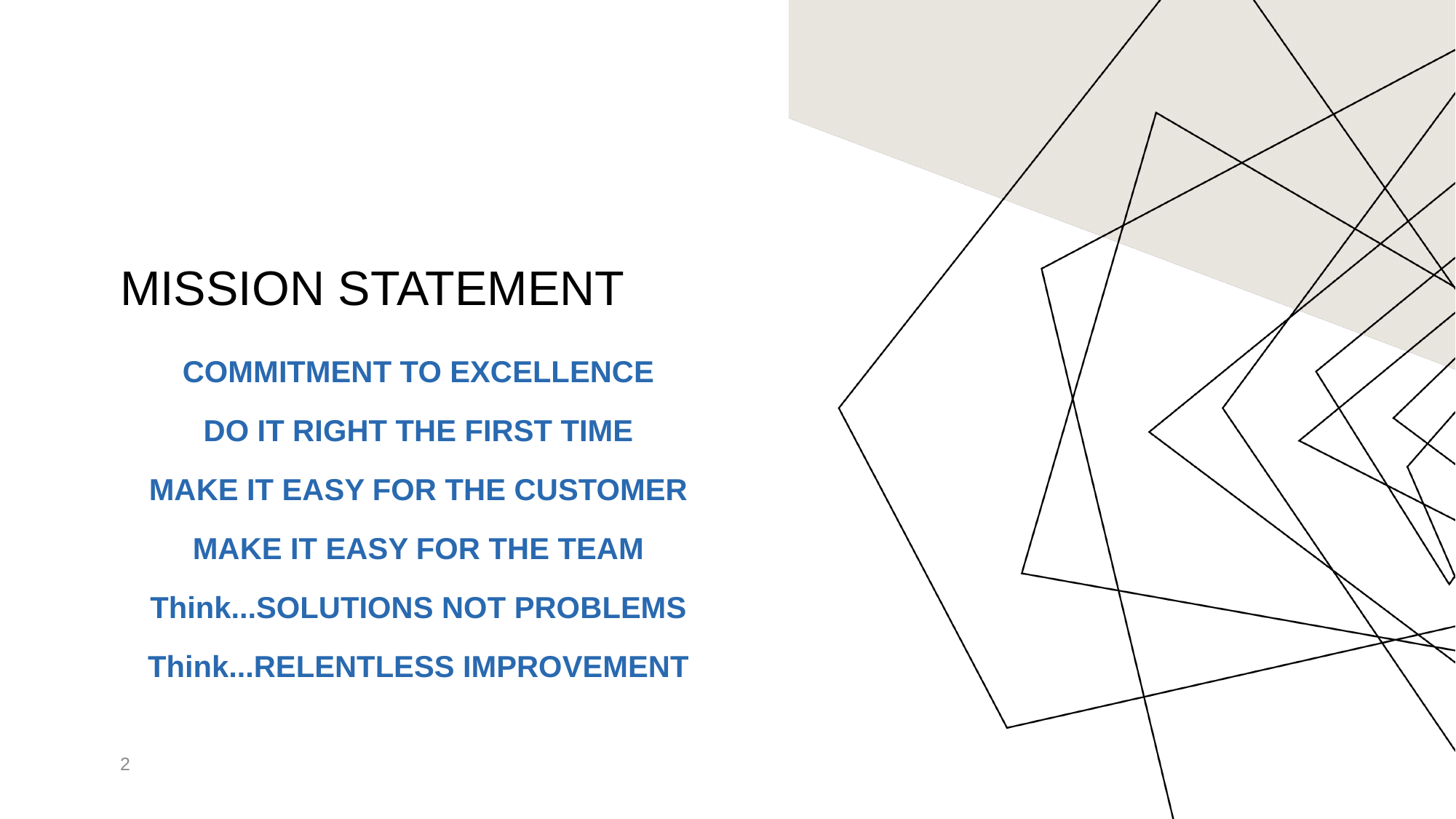

# Mission Statement
COMMITMENT TO EXCELLENCE
DO IT RIGHT THE FIRST TIME
MAKE IT EASY FOR THE CUSTOMER
MAKE IT EASY FOR THE TEAM
Think...SOLUTIONS NOT PROBLEMS
Think...RELENTLESS IMPROVEMENT

2